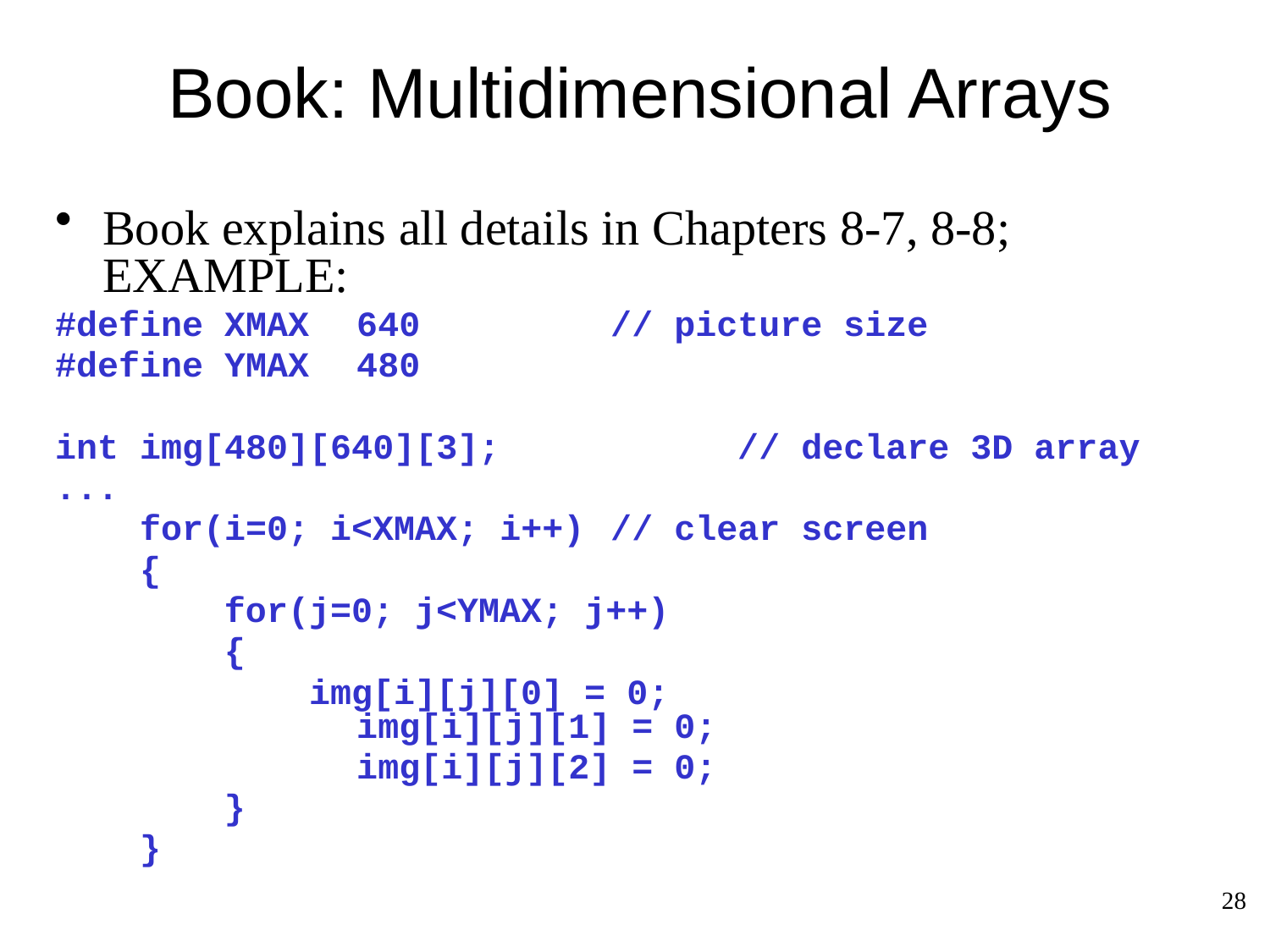

# Book: Multidimensional Arrays
Book explains all details in Chapters 8-7, 8-8;  EXAMPLE:
#define XMAX  	640		// picture size
#define YMAX	480

int img[480][640][3];		// declare 3D array
...
    for(i=0; i<XMAX; i++)	// clear screen
    {
        for(j=0; j<YMAX; j++)
        {
            img[i][j][0] = 0;
		img[i][j][1] = 0;
			img[i][j][2] = 0;
        }
    }
28